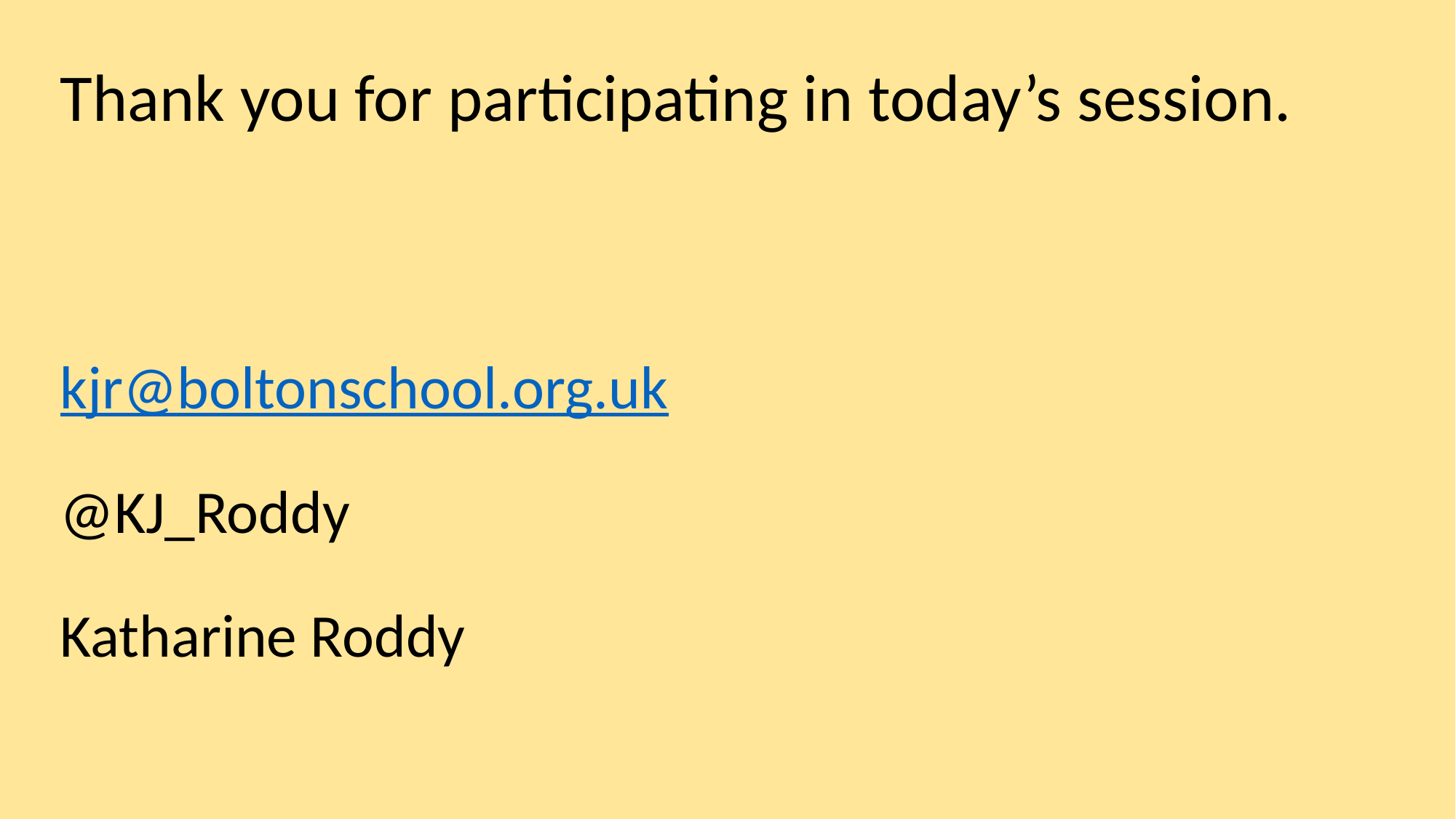

Thank you for participating in today’s session.

kjr@boltonschool.org.uk
@KJ_Roddy
Katharine Roddy